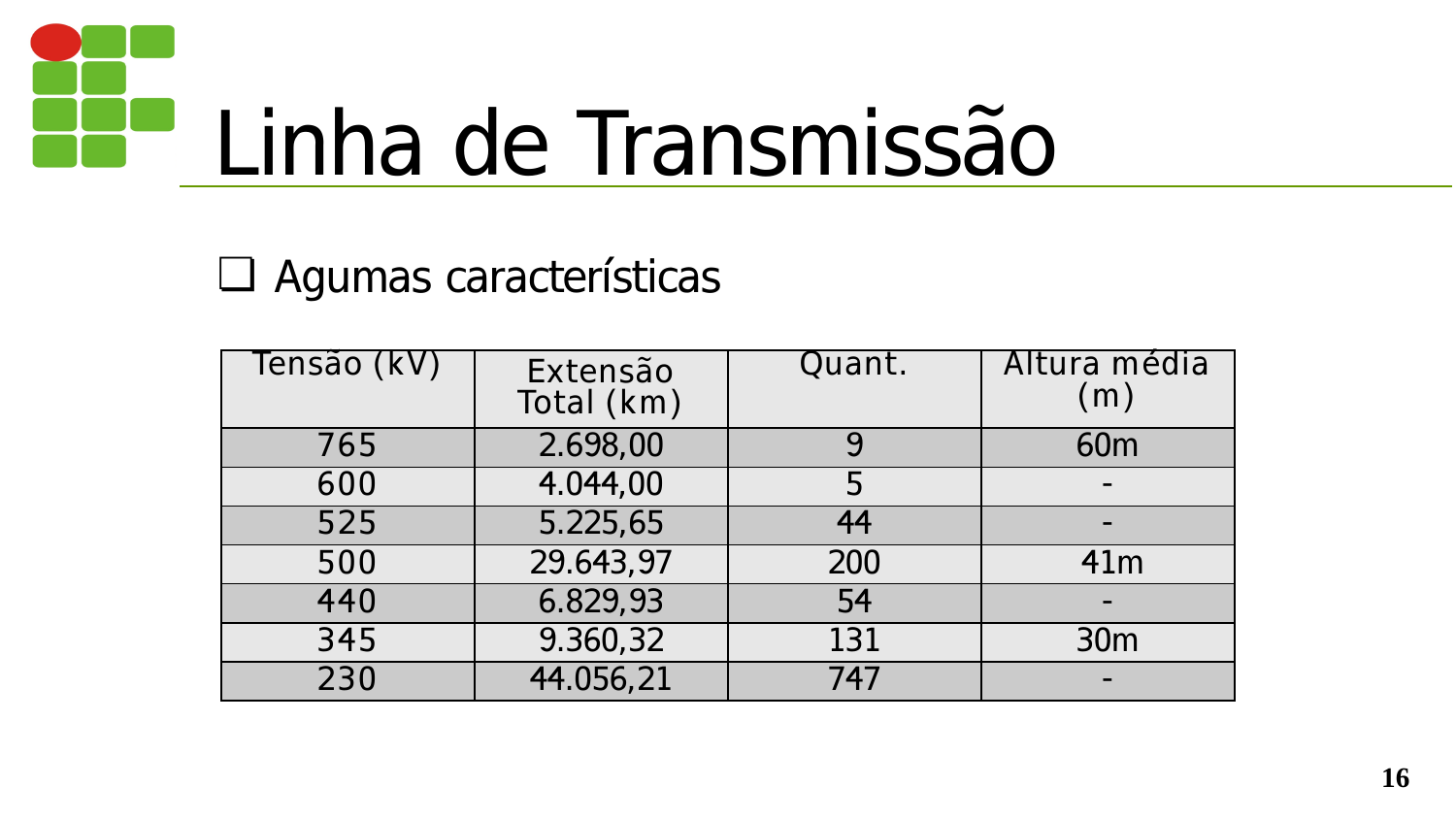

# Linha de Transmissão
Agumas características
| Tensão (kV) | Extensão Total (km) | Quant. | Altura média (m) |
| --- | --- | --- | --- |
| 765 | 2.698,00 | 9 | 60m |
| 600 | 4.044,00 | 5 | - |
| 525 | 5.225,65 | 44 | - |
| 500 | 29.643,97 | 200 | 41m |
| 440 | 6.829,93 | 54 | - |
| 345 | 9.360,32 | 131 | 30m |
| 230 | 44.056,21 | 747 | - |
16